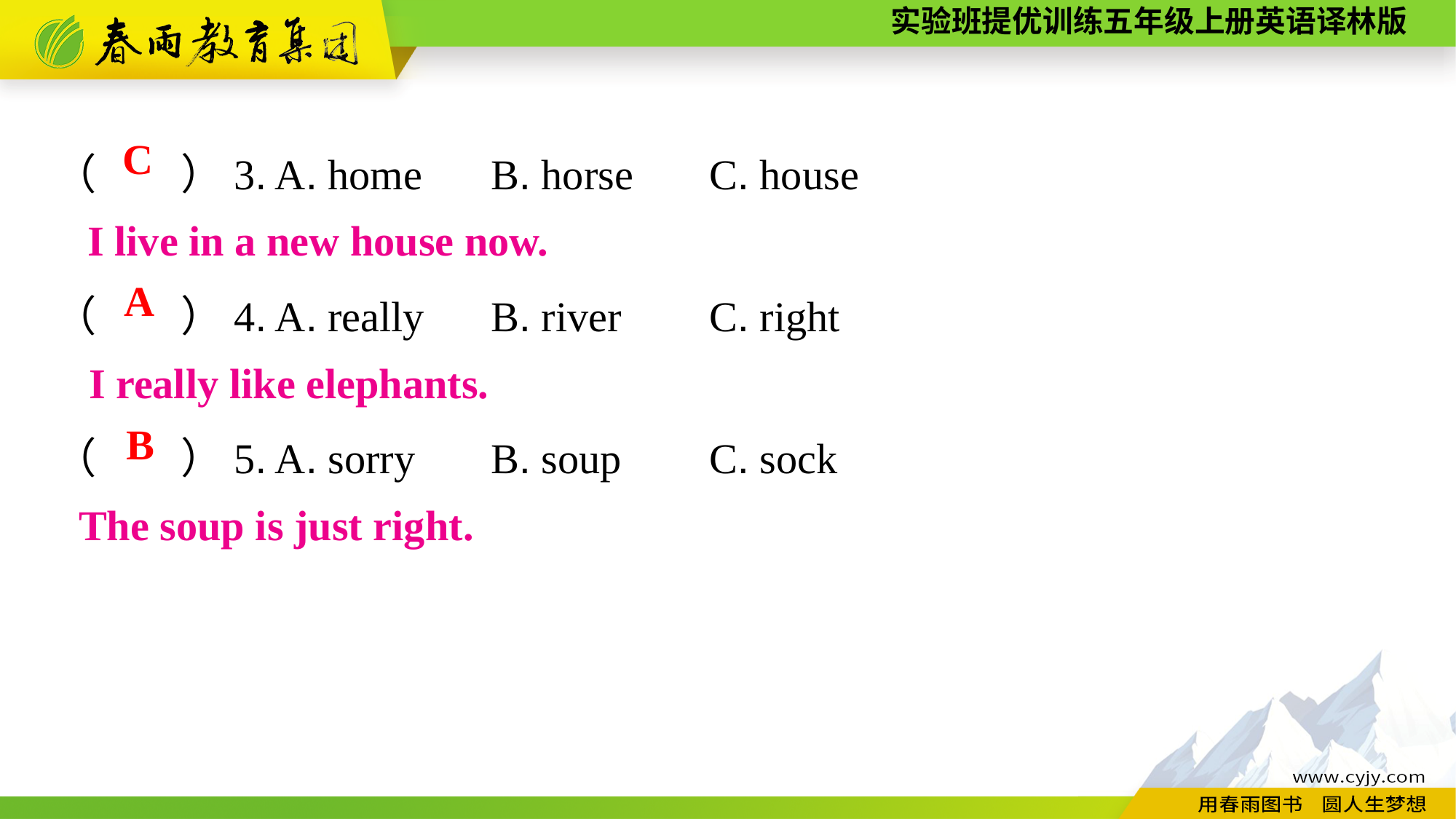

（　　）3. A. home	B. horse	C. house

（　　）4. A. really	B. river	C. right

（　　）5. A. sorry	B. soup	C. sock
C
I live in a new house now.
A
I really like elephants.
B
The soup is just right.